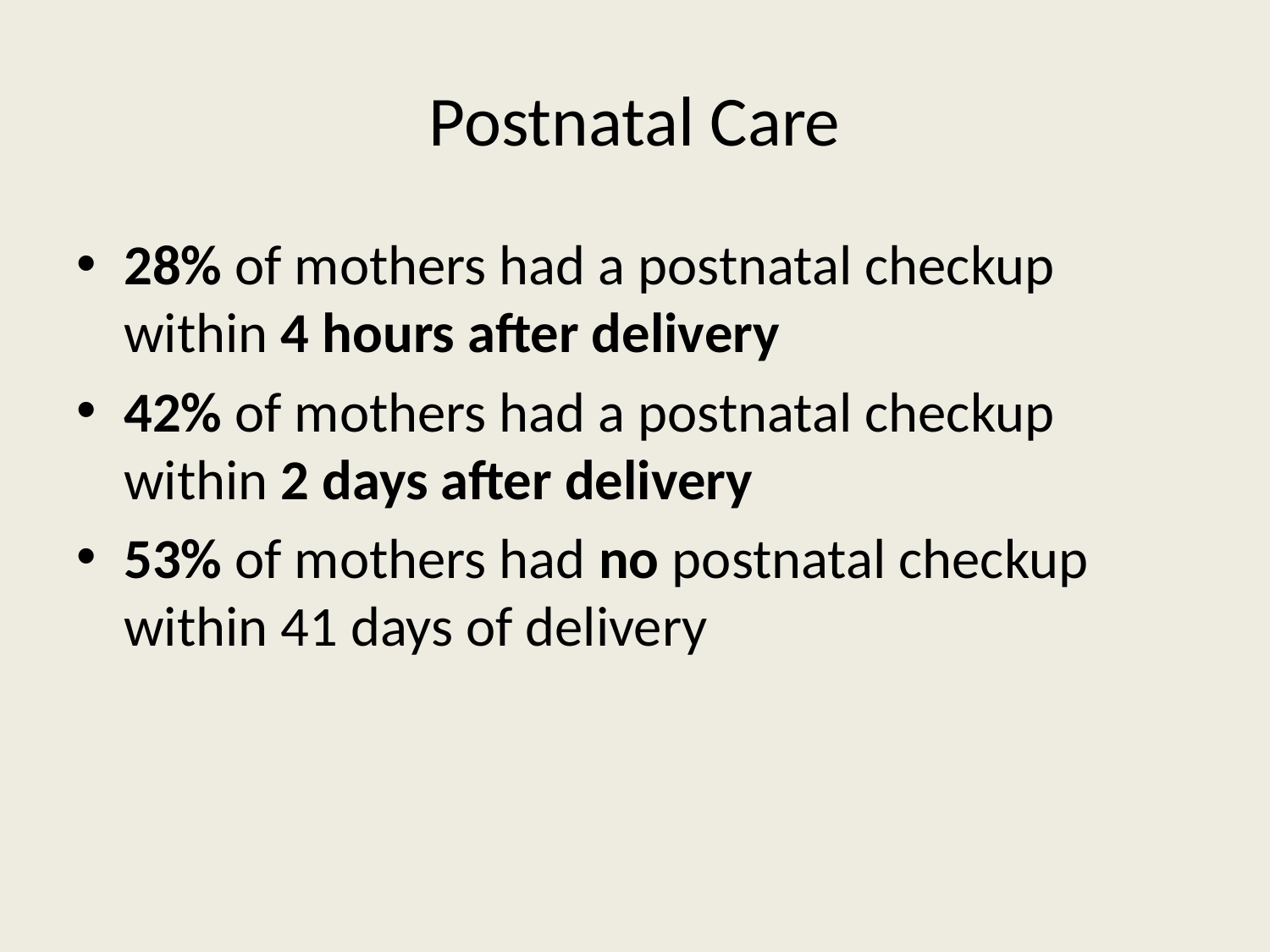

# Postnatal Care
28% of mothers had a postnatal checkup within 4 hours after delivery
42% of mothers had a postnatal checkup within 2 days after delivery
53% of mothers had no postnatal checkup within 41 days of delivery